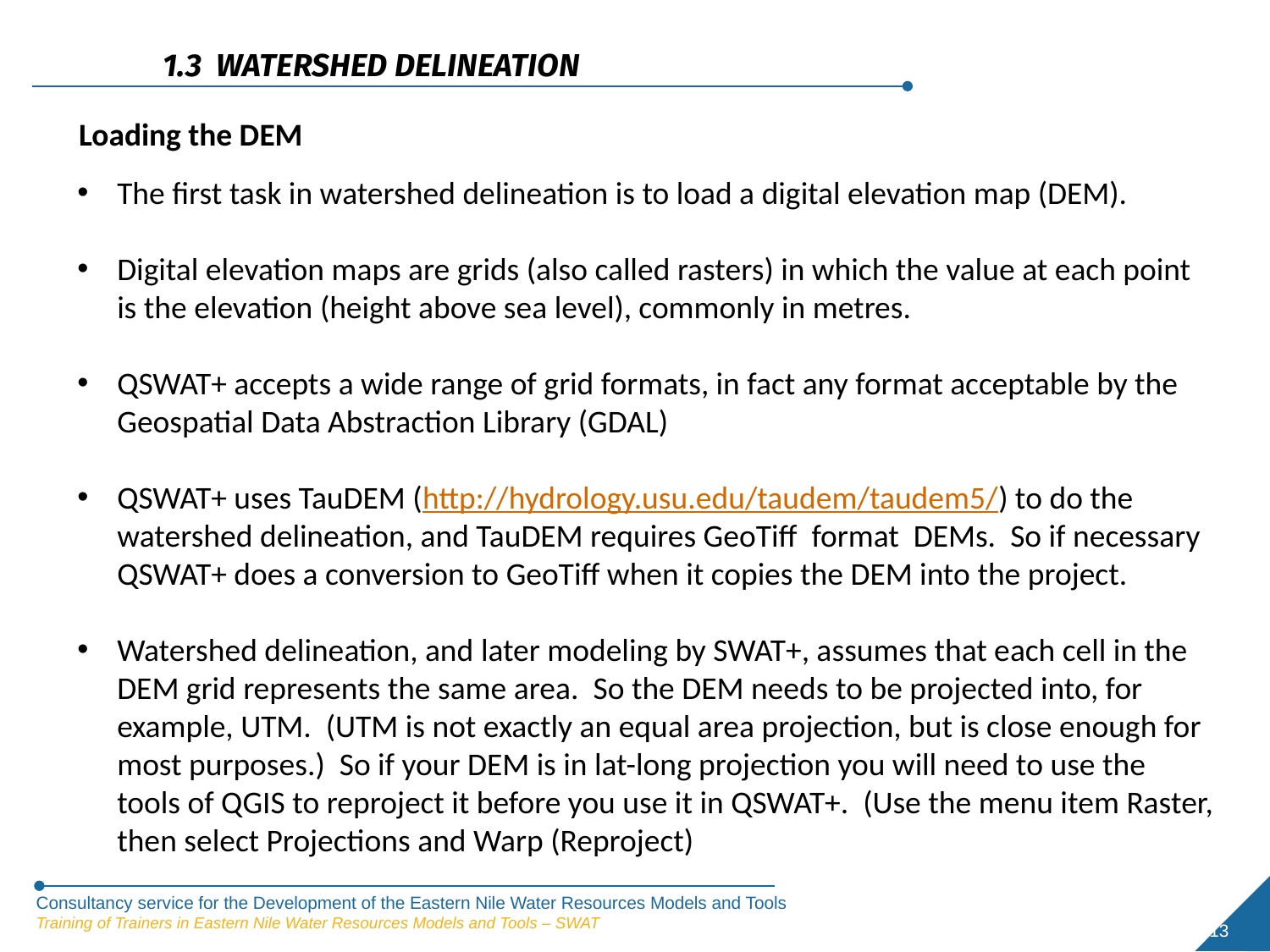

1.3  WATERSHED DELINEATION
Loading the DEM
The first task in watershed delineation is to load a digital elevation map (DEM).

Digital elevation maps are grids (also called rasters) in which the value at each point is the elevation (height above sea level), commonly in metres.

QSWAT+ accepts a wide range of grid formats, in fact any format acceptable by the Geospatial Data Abstraction Library (GDAL)

QSWAT+ uses TauDEM (http://hydrology.usu.edu/taudem/taudem5/) to do the watershed delineation, and TauDEM requires GeoTiff  format  DEMs.  So if necessary QSWAT+ does a conversion to GeoTiff when it copies the DEM into the project.

Watershed delineation, and later modeling by SWAT+, assumes that each cell in the DEM grid represents the same area.  So the DEM needs to be projected into, for example, UTM.  (UTM is not exactly an equal area projection, but is close enough for most purposes.)  So if your DEM is in lat-long projection you will need to use the tools of QGIS to reproject it before you use it in QSWAT+.  (Use the menu item Raster, then select Projections and Warp (Reproject)